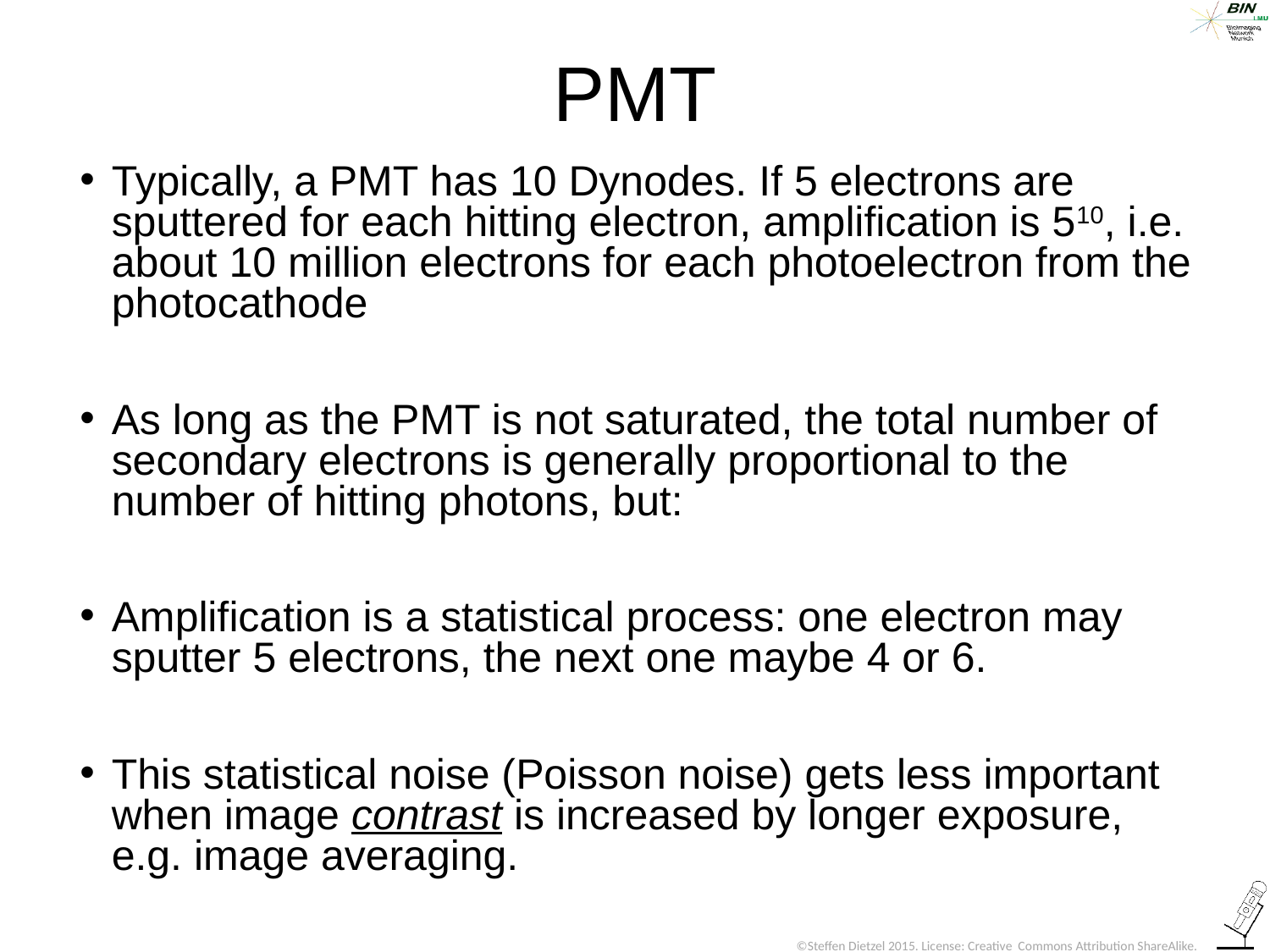

# PMT
Typically, a PMT has 10 Dynodes. If 5 electrons are sputtered for each hitting electron, amplification is 510, i.e. about 10 million electrons for each photoelectron from the photocathode

As long as the PMT is not saturated, the total number of secondary electrons is generally proportional to the number of hitting photons, but:

Amplification is a statistical process: one electron may sputter 5 electrons, the next one maybe 4 or 6.

This statistical noise (Poisson noise) gets less important when image contrast is increased by longer exposure, e.g. image averaging.